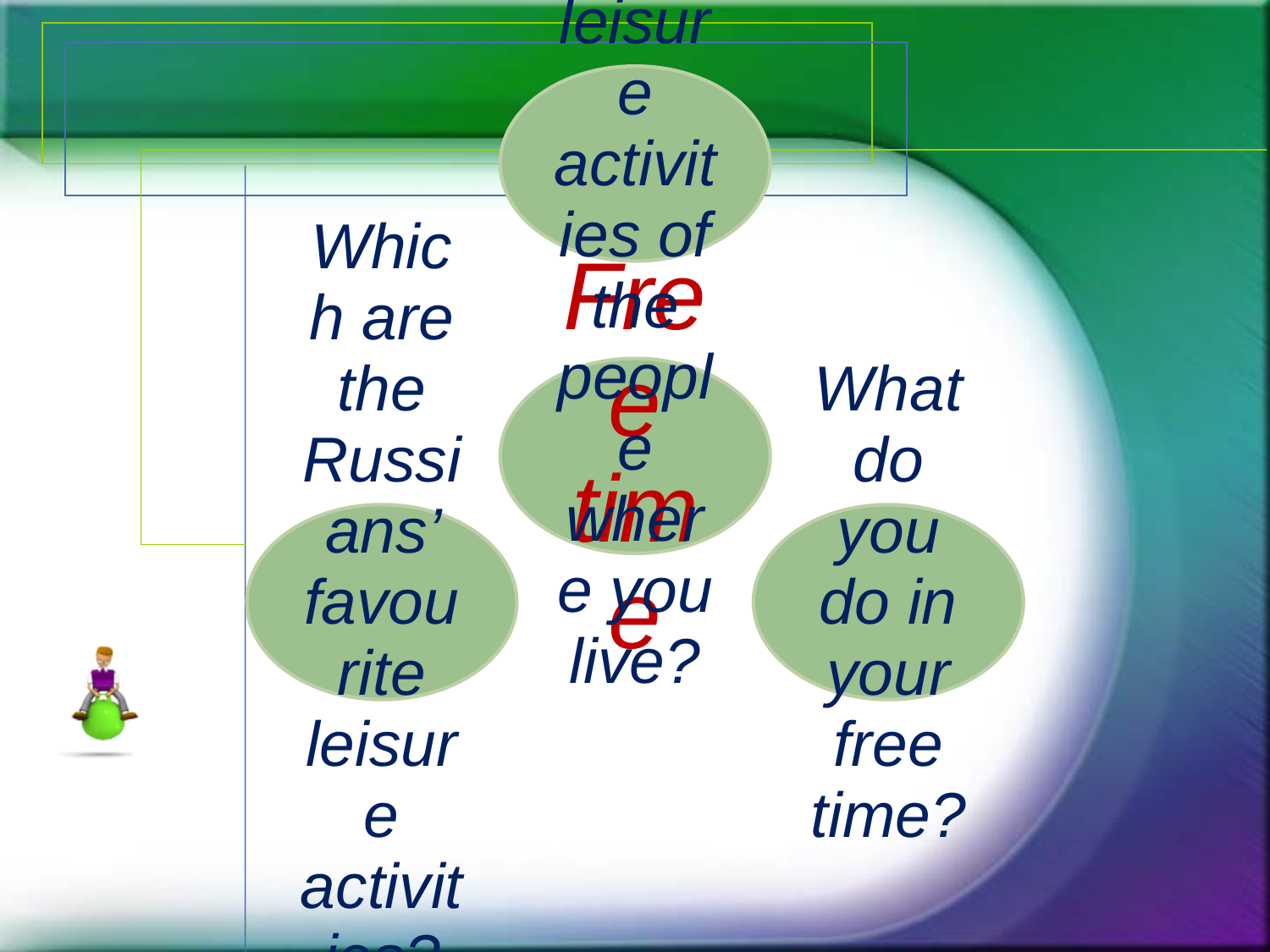

Free
time
What do you do in your free time?